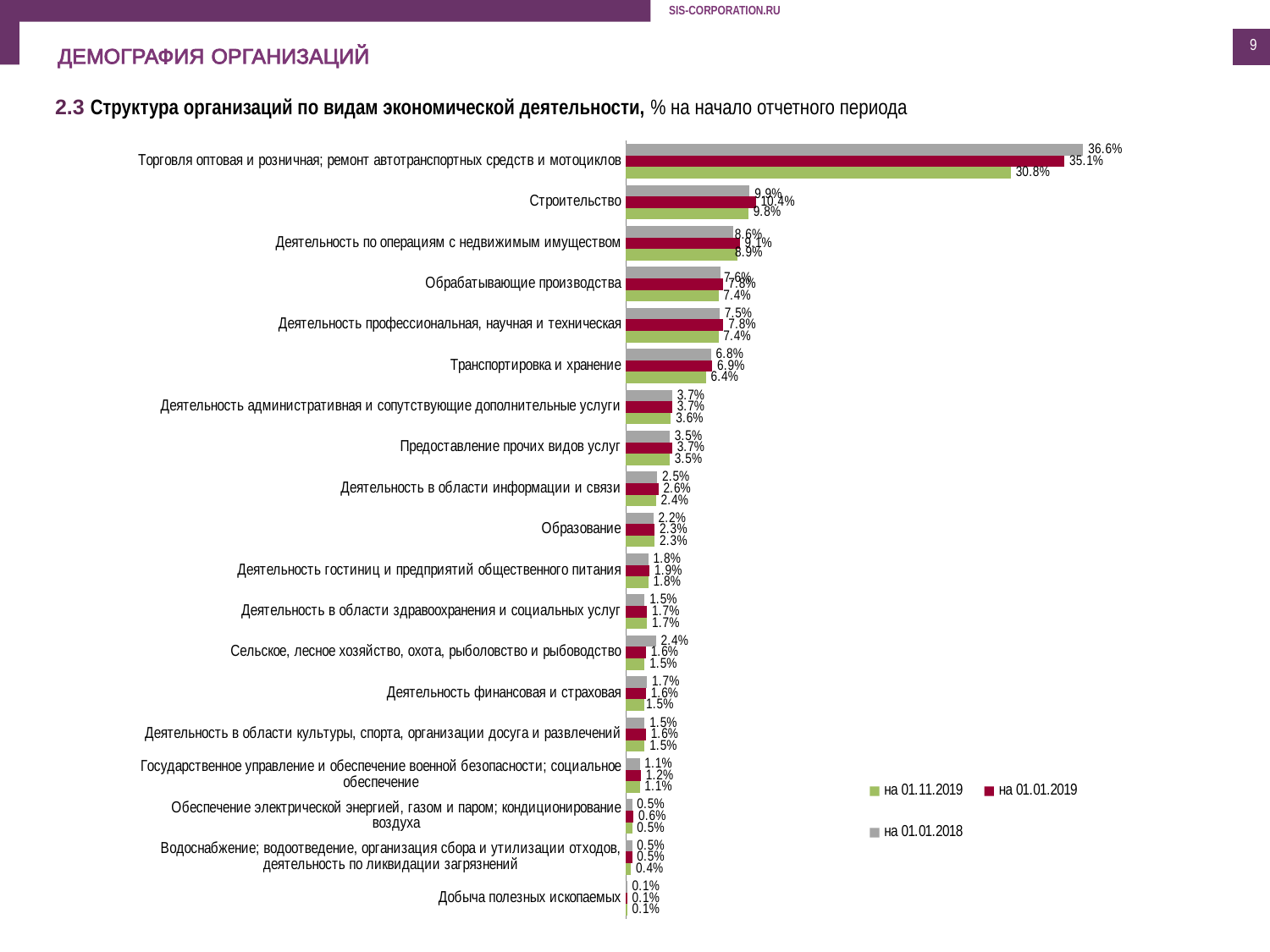

9
ДЕМОГРАФИЯ ОРГАНИЗАЦИЙ
2.3 Структура организаций по видам экономической деятельности, % на начало отчетного периода

### Chart

| Category | на 01.01.2018 | на 01.01.2019 | на 01.11.2019 |
|---|---|---|---|
| Торговля оптовая и розничная; ремонт автотранспортных средств и мотоциклов | 0.3660000000000004 | 0.3510000000000003 | 0.3080000000000004 |
| Строительство | 0.09900000000000005 | 0.10400000000000002 | 0.09800000000000021 |
| Деятельность по операциям с недвижимым имуществом | 0.08600000000000002 | 0.09100000000000003 | 0.08900000000000007 |
| Обрабатывающие производства | 0.076 | 0.07800000000000001 | 0.074 |
| Деятельность профессиональная, научная и техническая | 0.07500000000000001 | 0.07800000000000001 | 0.074 |
| Транспортировка и хранение | 0.06800000000000002 | 0.06900000000000003 | 0.06400000000000011 |
| Деятельность административная и сопутствующие дополнительные услуги | 0.037 | 0.037 | 0.036 |
| Предоставление прочих видов услуг | 0.03500000000000001 | 0.037 | 0.03500000000000001 |
| Деятельность в области информации и связи | 0.025 | 0.026 | 0.024 |
| Образование | 0.022 | 0.023 | 0.023 |
| Деятельность гостиниц и предприятий общественного питания | 0.018 | 0.01900000000000003 | 0.018 |
| Деятельность в области здравоохранения и социальных услуг | 0.014999999999999998 | 0.017 | 0.017 |
| Сельское, лесное хозяйство, охота, рыболовство и рыбоводство | 0.024 | 0.01600000000000002 | 0.014999999999999998 |
| Деятельность финансовая и страховая | 0.017 | 0.01600000000000002 | 0.014999999999999998 |
| Деятельность в области культуры, спорта, организации досуга и развлечений | 0.014999999999999998 | 0.01600000000000002 | 0.014999999999999998 |
| Государственное управление и обеспечение военной безопасности; социальное обеспечение | 0.010999999999999998 | 0.012 | 0.010999999999999998 |
| Обеспечение электрической энергией, газом и паром; кондиционирование воздуха | 0.005000000000000008 | 0.006000000000000009 | 0.005000000000000008 |
| Водоснабжение; водоотведение, организация сбора и утилизации отходов, деятельность по ликвидации загрязнений | 0.005000000000000008 | 0.005000000000000008 | 0.004000000000000008 |
| Добыча полезных ископаемых | 0.0010000000000000022 | 0.0010000000000000022 | 0.0010000000000000022 |